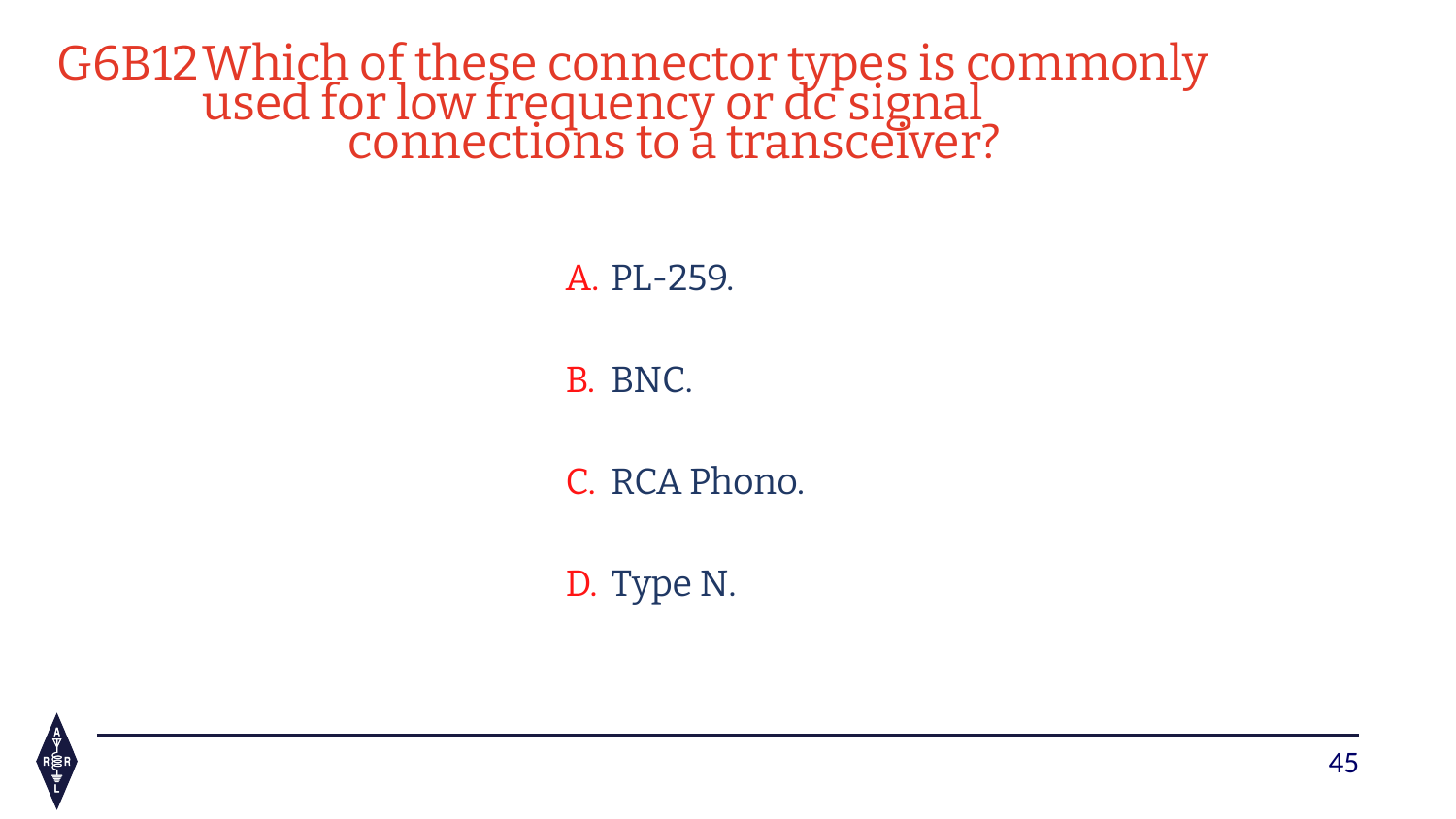

# G6B12	Which of these connector types is commonly 		used for low frequency or dc signal 				connections to a transceiver?

PL-259.

BNC.

RCA Phono.

Type N.
45